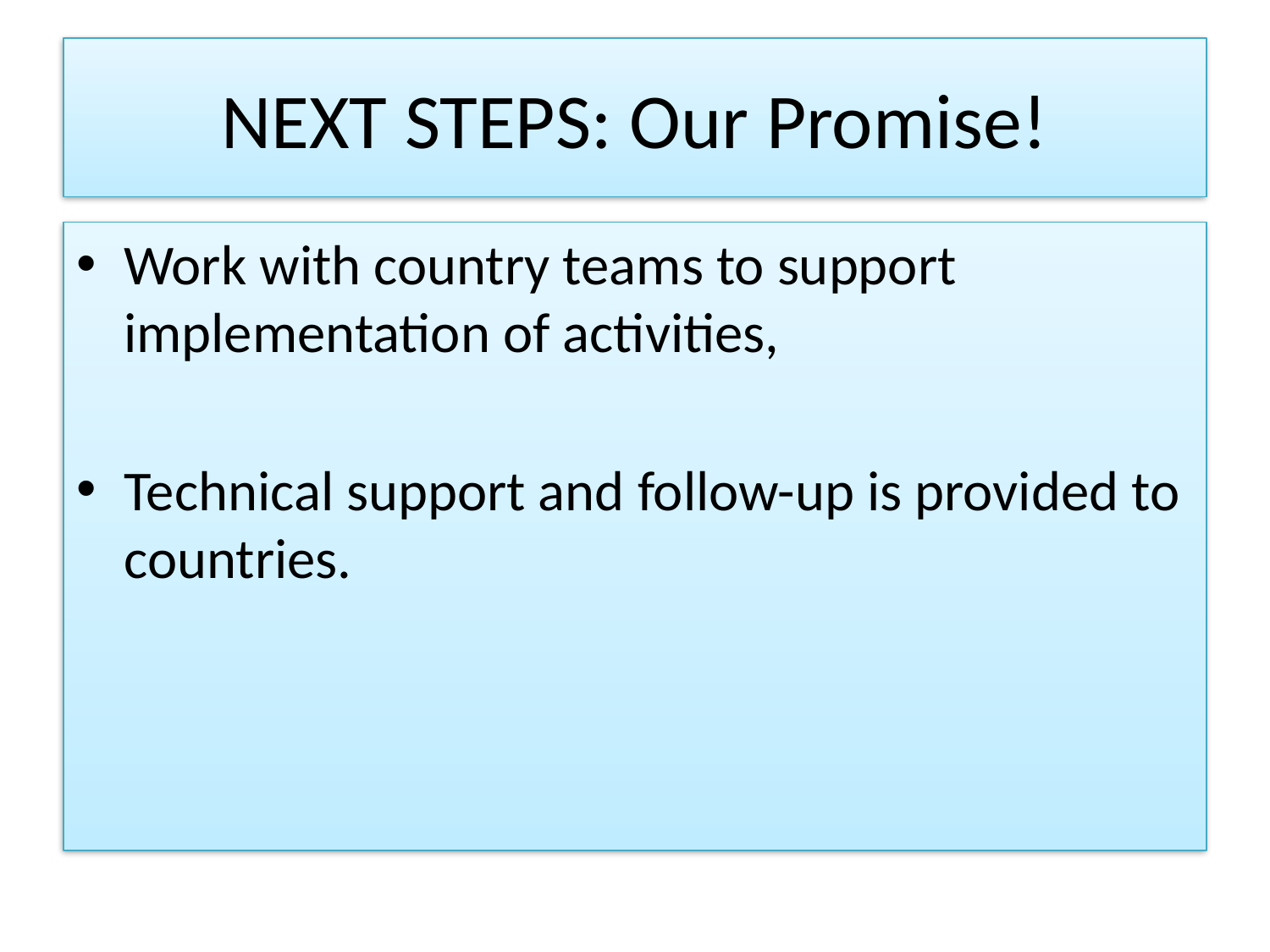

# NEXT STEPS: Our Promise!
Work with country teams to support implementation of activities,

Technical support and follow-up is provided to countries.